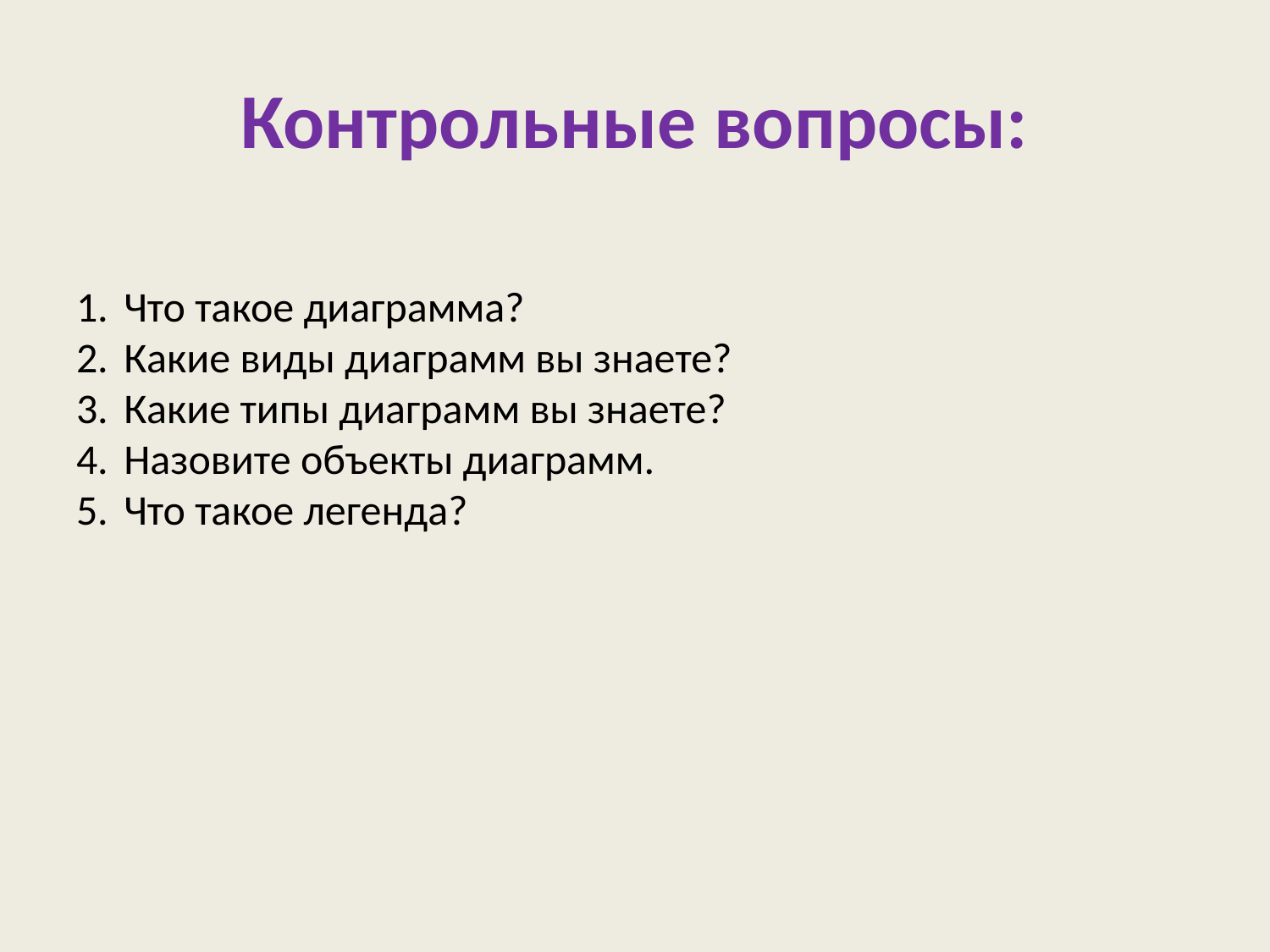

# Контрольные вопросы:

Что такое диаграмма?
Какие виды диаграмм вы знаете?
Какие типы диаграмм вы знаете?
Назовите объекты диаграмм.
Что такое легенда?